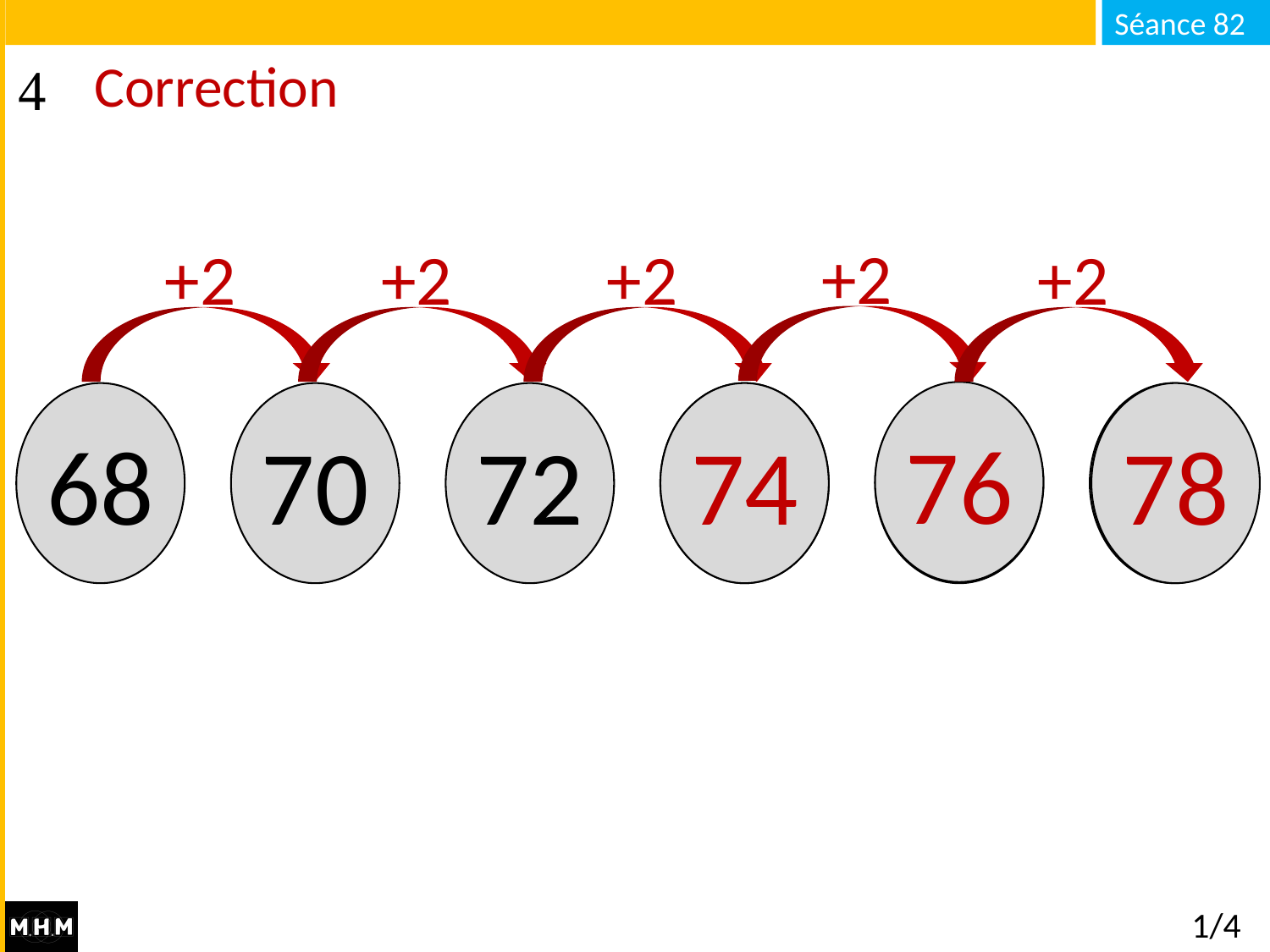

# Correction
+2

+2

+2

+2

+2

76
68
70
72
…
74
…
…
78
1/4